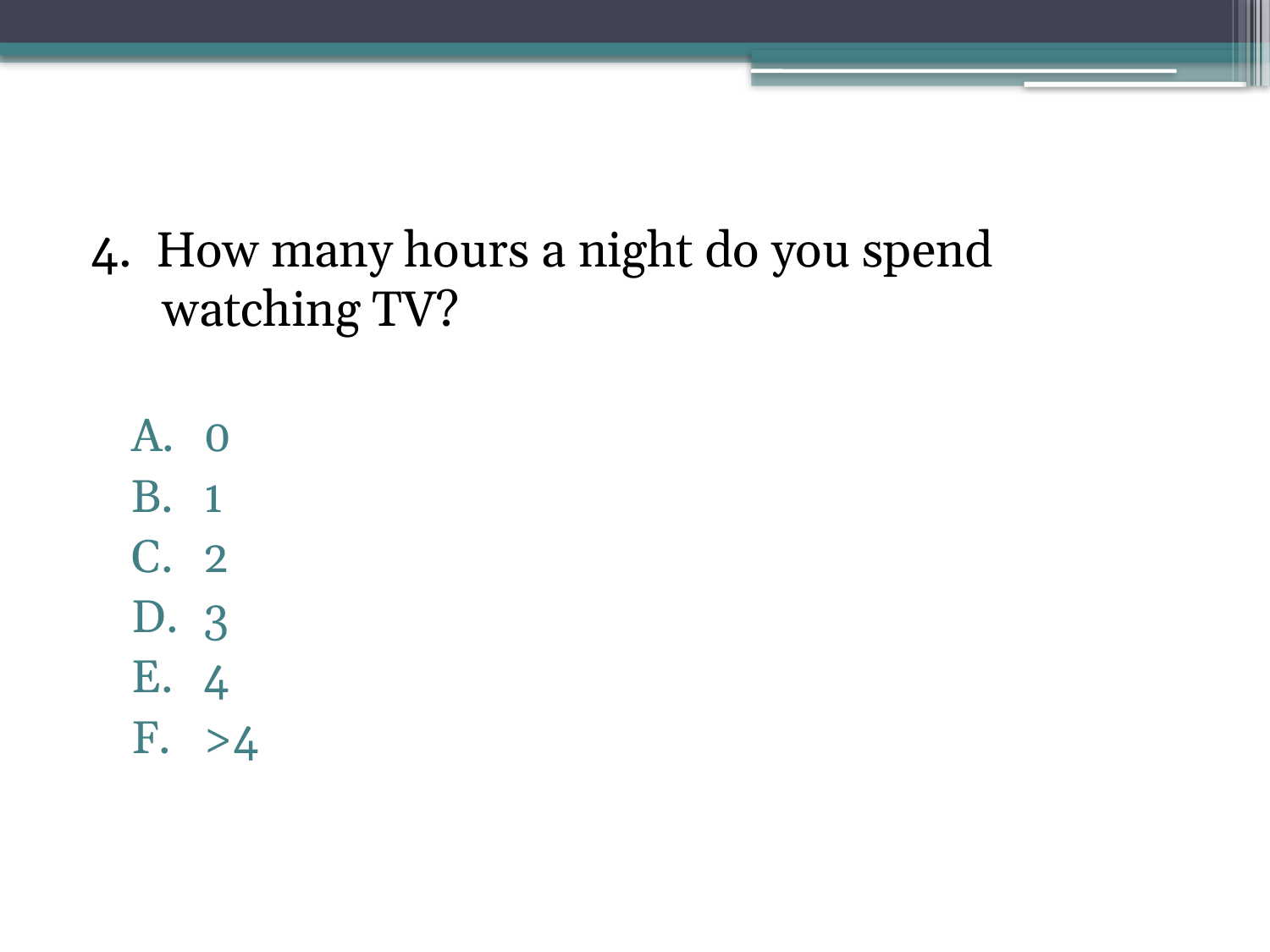

4.  How many hours a night do you spend watching TV?

0
1
2
3
4
>4